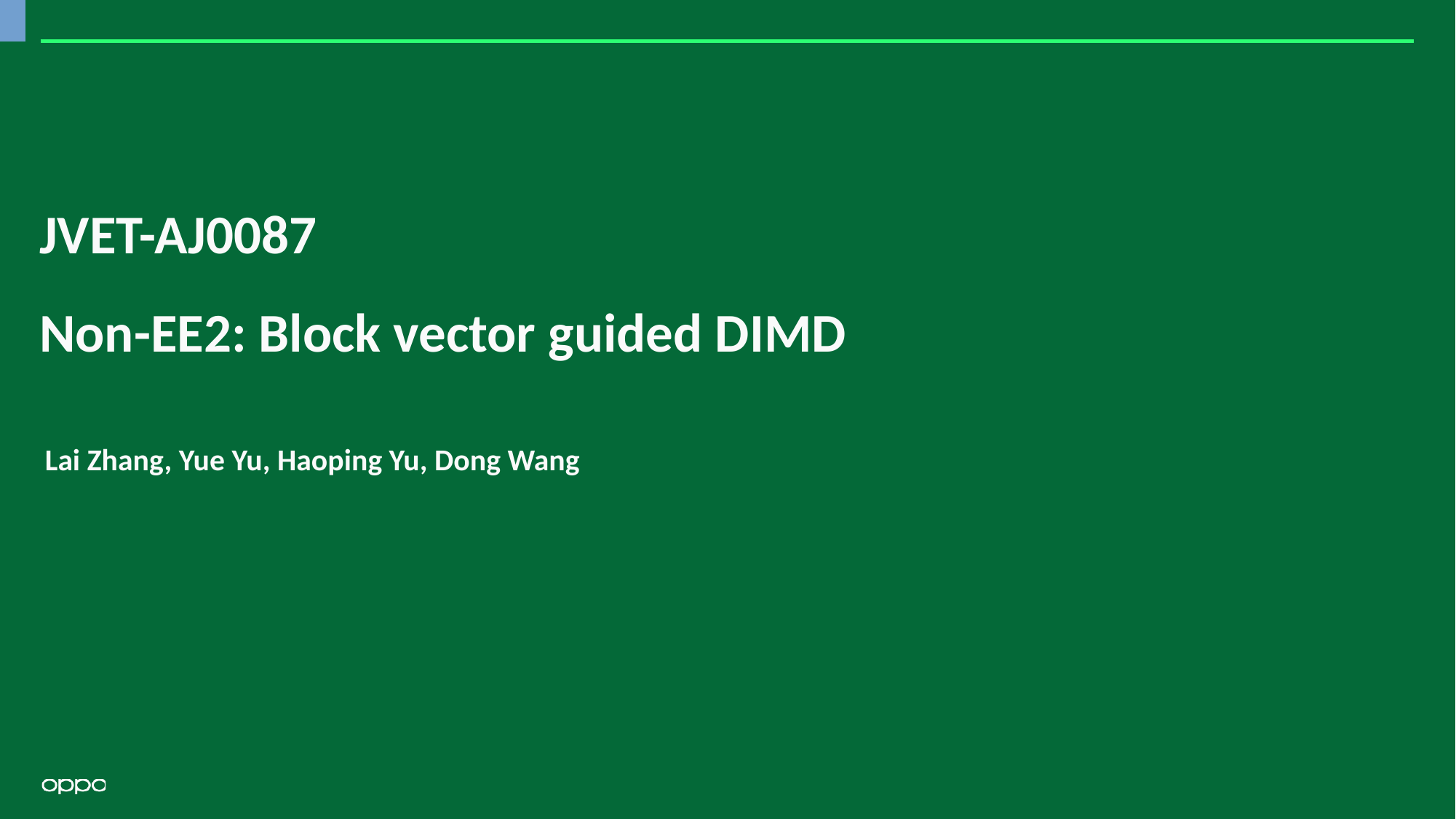

# JVET-AJ0087 Non-EE2: Block vector guided DIMD
Lai Zhang, Yue Yu, Haoping Yu, Dong Wang